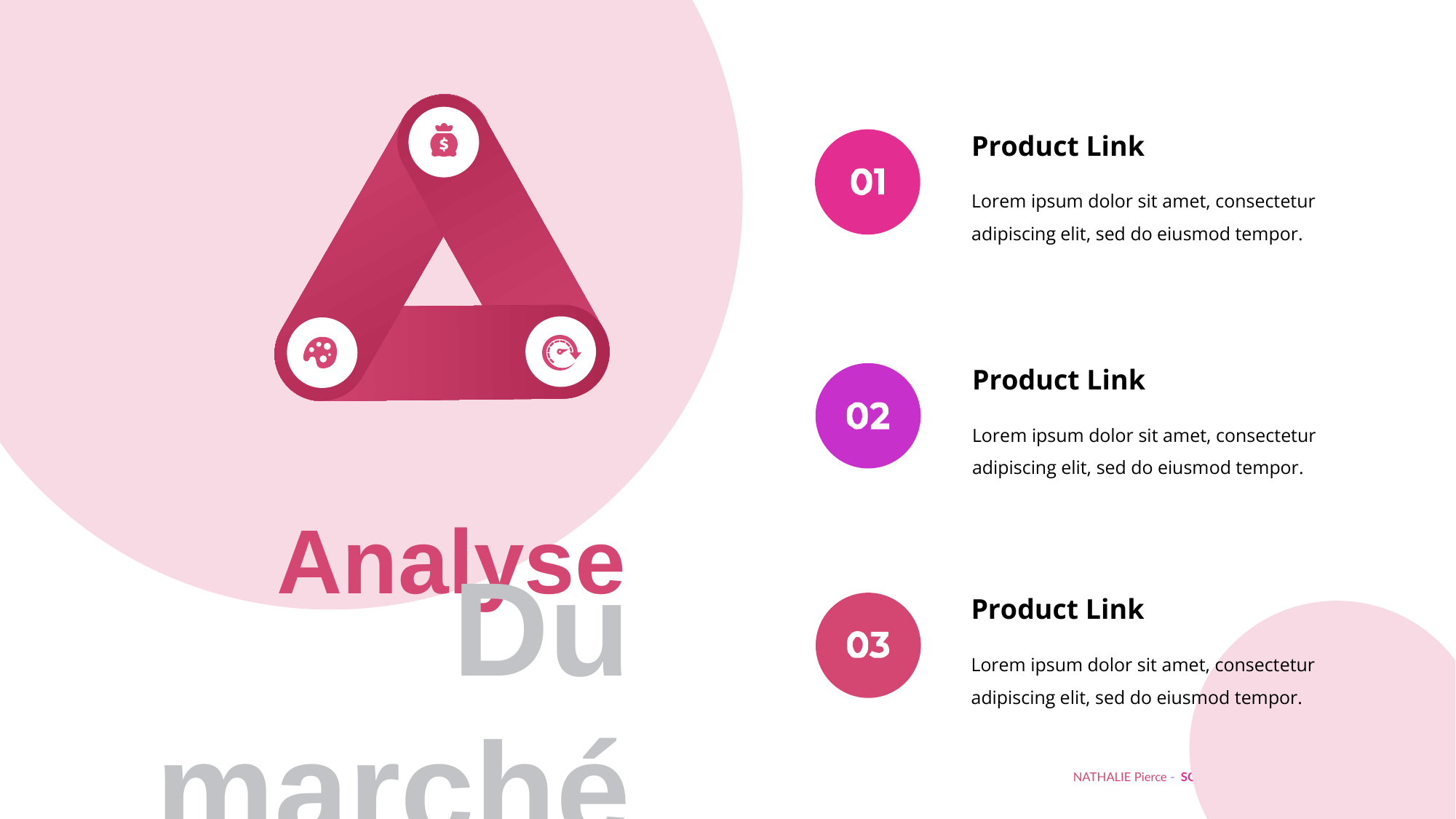

Product Link

Lorem ipsum dolor sit amet, consectetur adipiscing elit, sed do eiusmod tempor.
Product Link

Lorem ipsum dolor sit amet, consectetur adipiscing elit, sed do eiusmod tempor.
Analyse
Du marché
Product Link

Lorem ipsum dolor sit amet, consectetur adipiscing elit, sed do eiusmod tempor.